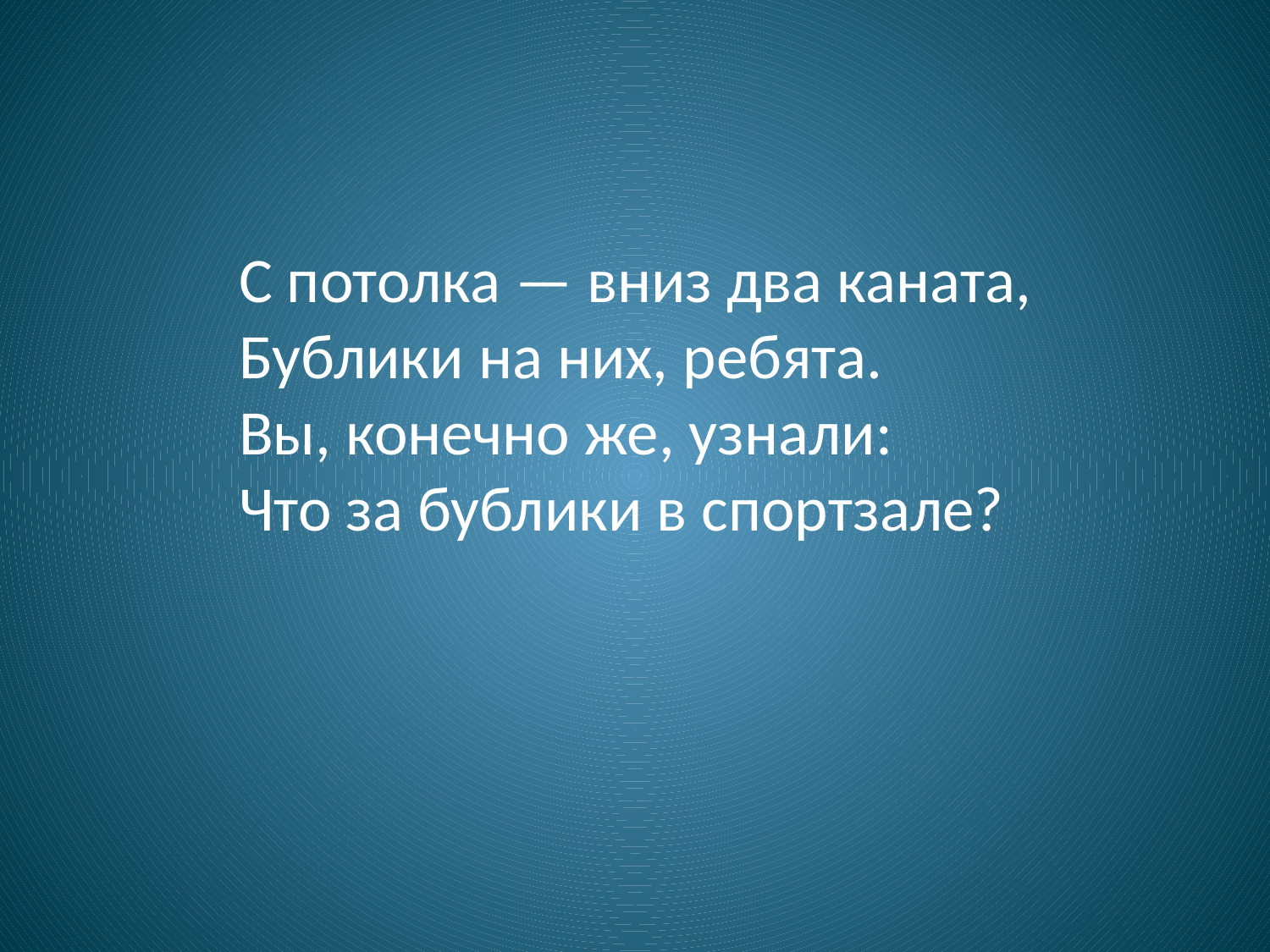

С потолка — вниз два каната,
Бублики на них, ребята.
Вы, конечно же, узнали:
Что за бублики в спортзале?